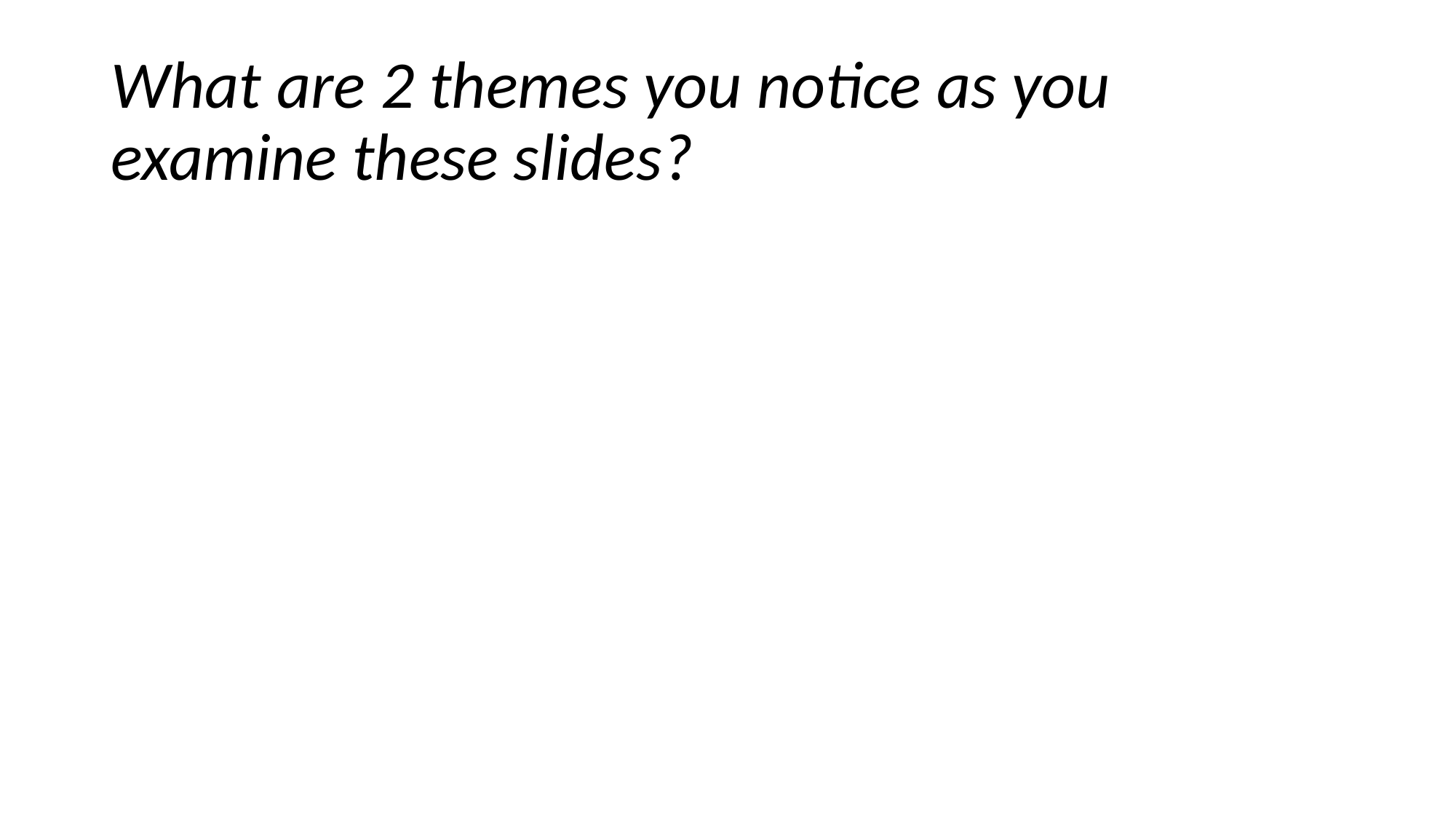

# What are 2 themes you notice as you examine these slides?